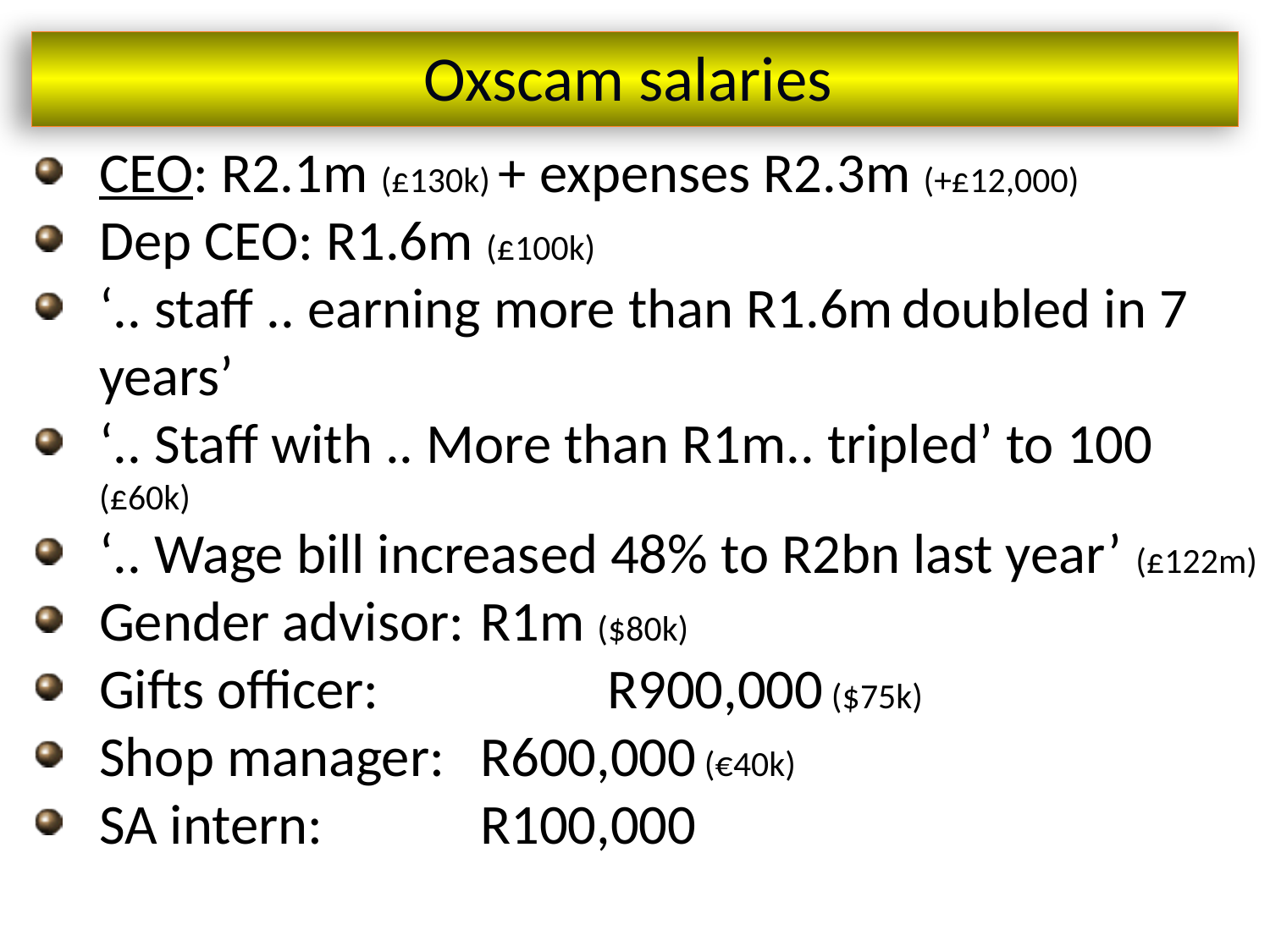

Oxscam salaries
CEO: R2.1m (£130k) + expenses R2.3m (+£12,000)
Dep CEO: R1.6m (£100k)
‘.. staff .. earning more than R1.6m doubled in 7 years’
‘.. Staff with .. More than R1m.. tripled’ to 100 (£60k)
‘.. Wage bill increased 48% to R2bn last year’ (£122m)
Gender advisor: 	R1m ($80k)
Gifts officer:		R900,000 ($75k)
Shop manager: 	R600,000 (€40k)
SA intern:		R100,000